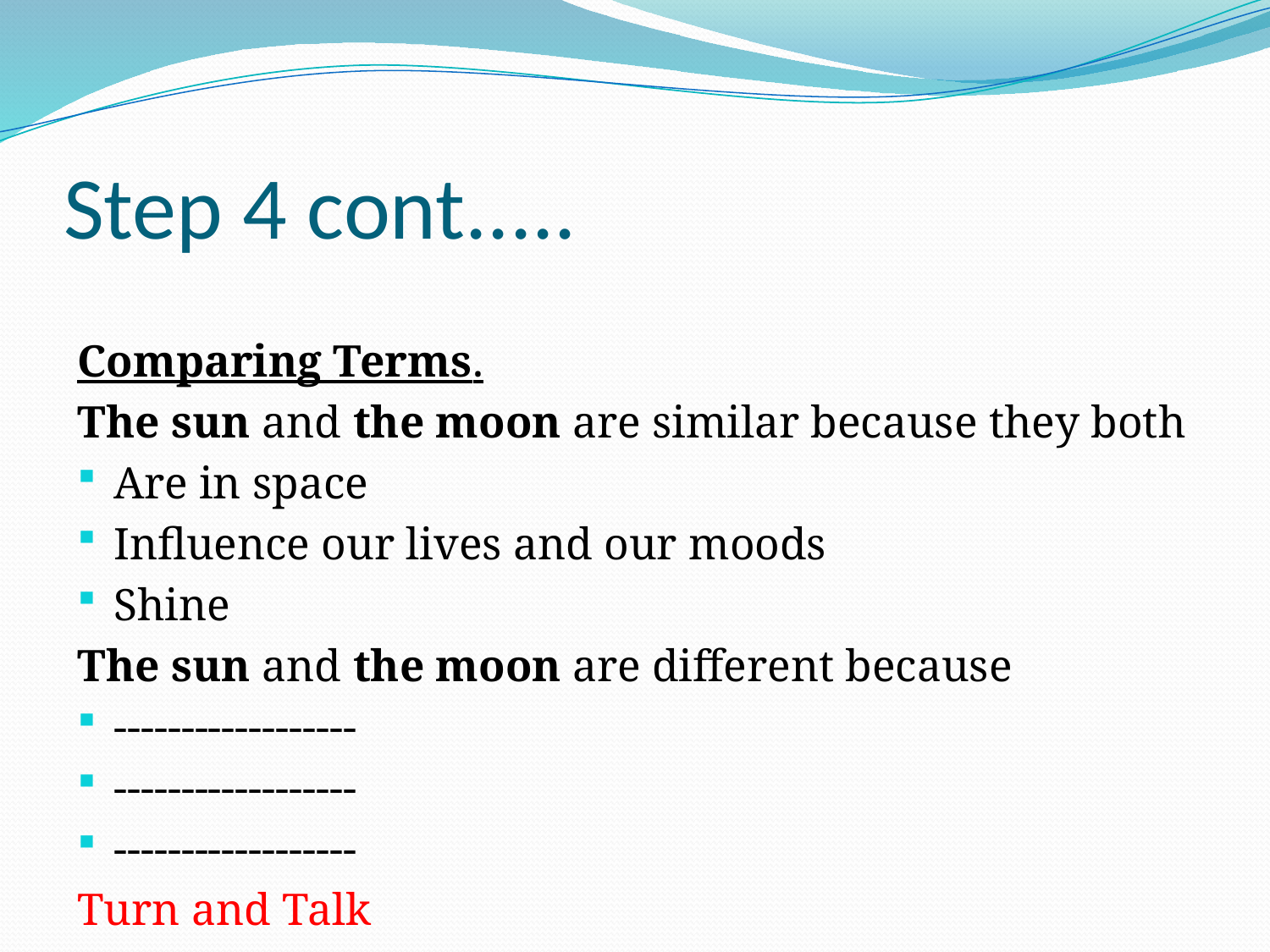

# Step 4 cont.....

Comparing Terms.
The sun and the moon are similar because they both
Are in space
Influence our lives and our moods
Shine
The sun and the moon are different because
------------------
------------------
------------------
Turn and Talk